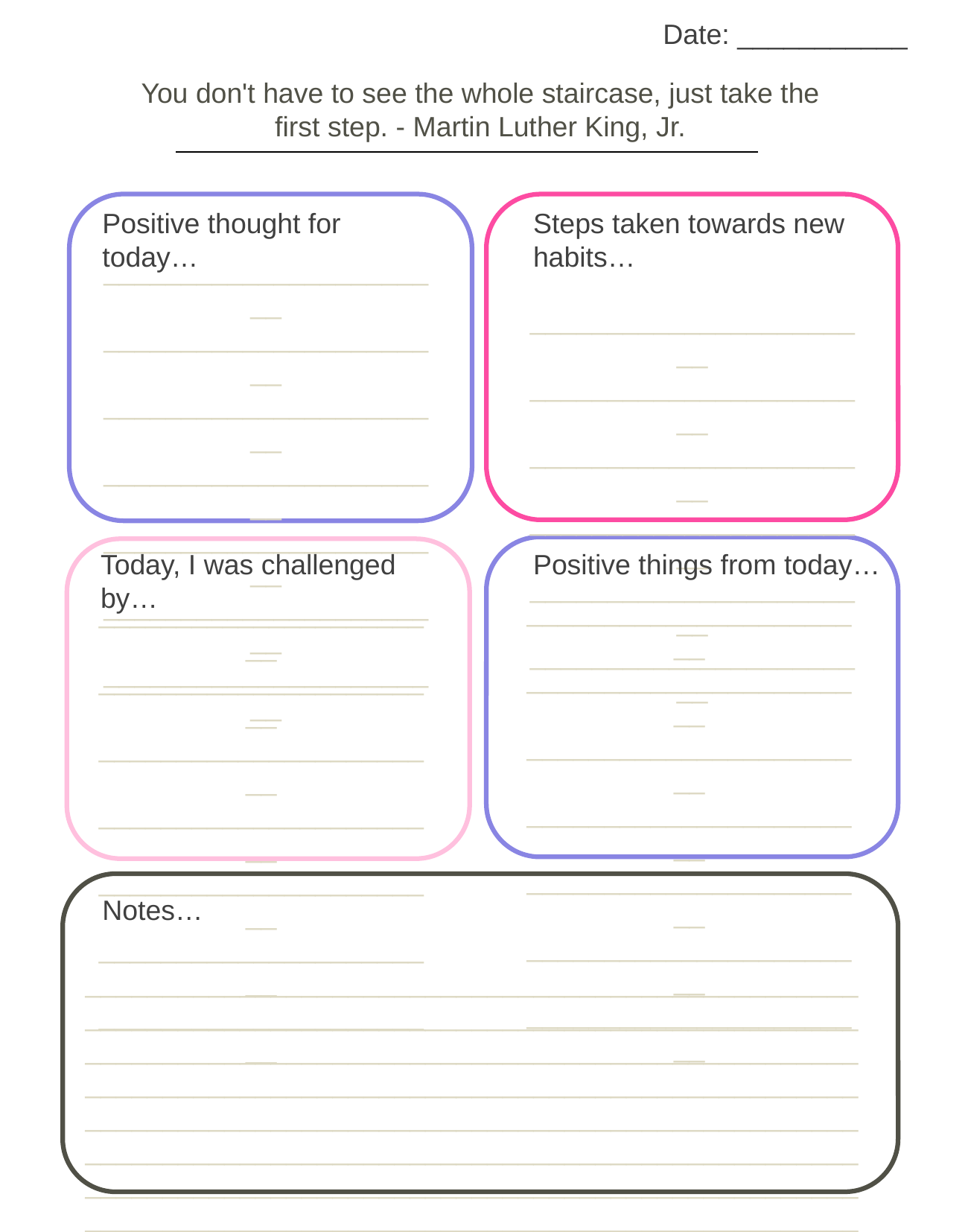

Date: ___________
You don't have to see the whole staircase, just take the first step. - Martin Luther King, Jr.
AFFIRMATION

Positive thought for today…
Steps taken towards new habits…
_______________________
_______________________
_______________________
_______________________
_______________________
_______________________
_______________________

_______________________
_______________________
_______________________
_______________________
_______________________
_______________________

Today, I was challenged by…
Positive things from today…
_______________________
_______________________
_______________________
_______________________
_______________________
_______________________
_______________________

_______________________
_______________________
_______________________
_______________________
_______________________
_______________________
_______________________

Notes…
________________________________________________________________________________________________________________________________________________________________________________________________________________________________________________________________________________________________________________________________________________________________________________________________________________________